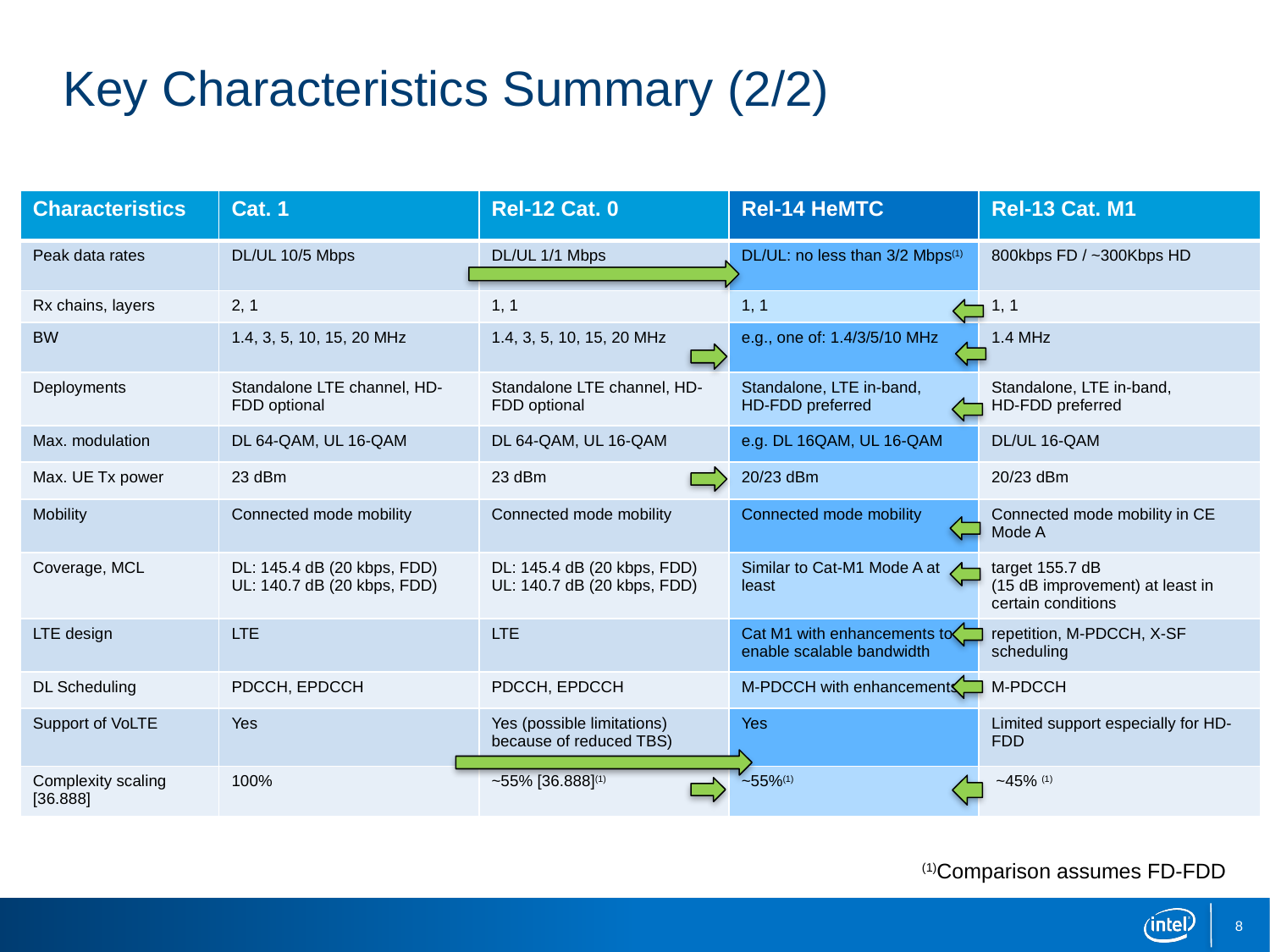

# Key Characteristics Summary (2/2)
| Characteristics | Cat. 1 | Rel-12 Cat. 0 | Rel-14 HeMTC | Rel-13 Cat. M1 |
| --- | --- | --- | --- | --- |
| Peak data rates | DL/UL 10/5 Mbps | DL/UL 1/1 Mbps | DL/UL: no less than 3/2 Mbps(1) | 800kbps FD / ~300Kbps HD |
| Rx chains, layers | 2, 1 | 1, 1 | 1, 1 | 1, 1 |
| BW | 1.4, 3, 5, 10, 15, 20 MHz | 1.4, 3, 5, 10, 15, 20 MHz | e.g., one of: 1.4/3/5/10 MHz | 1.4 MHz |
| Deployments | Standalone LTE channel, HD-FDD optional | Standalone LTE channel, HD-FDD optional | Standalone, LTE in-band, HD-FDD preferred | Standalone, LTE in-band, HD-FDD preferred |
| Max. modulation | DL 64-QAM, UL 16-QAM | DL 64-QAM, UL 16-QAM | e.g. DL 16QAM, UL 16-QAM | DL/UL 16-QAM |
| Max. UE Tx power | 23 dBm | 23 dBm | 20/23 dBm | 20/23 dBm |
| Mobility | Connected mode mobility | Connected mode mobility | Connected mode mobility | Connected mode mobility in CE Mode A |
| Coverage, MCL | DL: 145.4 dB (20 kbps, FDD) UL: 140.7 dB (20 kbps, FDD) | DL: 145.4 dB (20 kbps, FDD) UL: 140.7 dB (20 kbps, FDD) | Similar to Cat-M1 Mode A at least | target 155.7 dB (15 dB improvement) at least in certain conditions |
| LTE design | LTE | LTE | Cat M1 with enhancements to enable scalable bandwidth | repetition, M-PDCCH, X-SF scheduling |
| DL Scheduling | PDCCH, EPDCCH | PDCCH, EPDCCH | M-PDCCH with enhancements | M-PDCCH |
| Support of VoLTE | Yes | Yes (possible limitations) because of reduced TBS) | Yes | Limited support especially for HD-FDD |
| Complexity scaling [36.888] | 100% | ~55% [36.888](1) | ~55%(1) | ~45% (1) |
36.888

(1)Comparison assumes FD-FDD
8